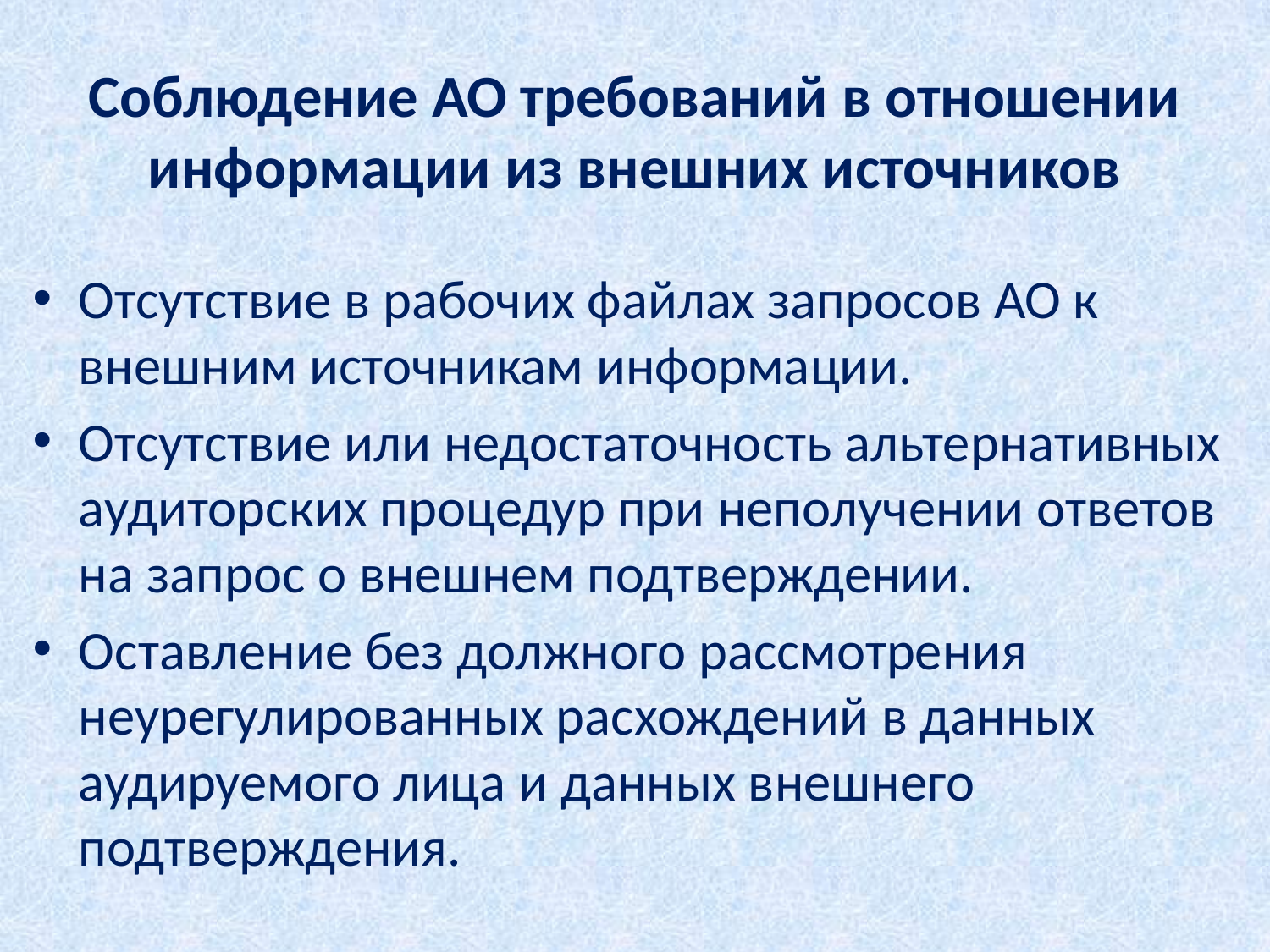

# Соблюдение АО требований в отношении информации из внешних источников
Отсутствие в рабочих файлах запросов АО к внешним источникам информации.
Отсутствие или недостаточность альтернативных аудиторских процедур при неполучении ответов на запрос о внешнем подтверждении.
Оставление без должного рассмотрения неурегулированных расхождений в данных аудируемого лица и данных внешнего подтверждения.